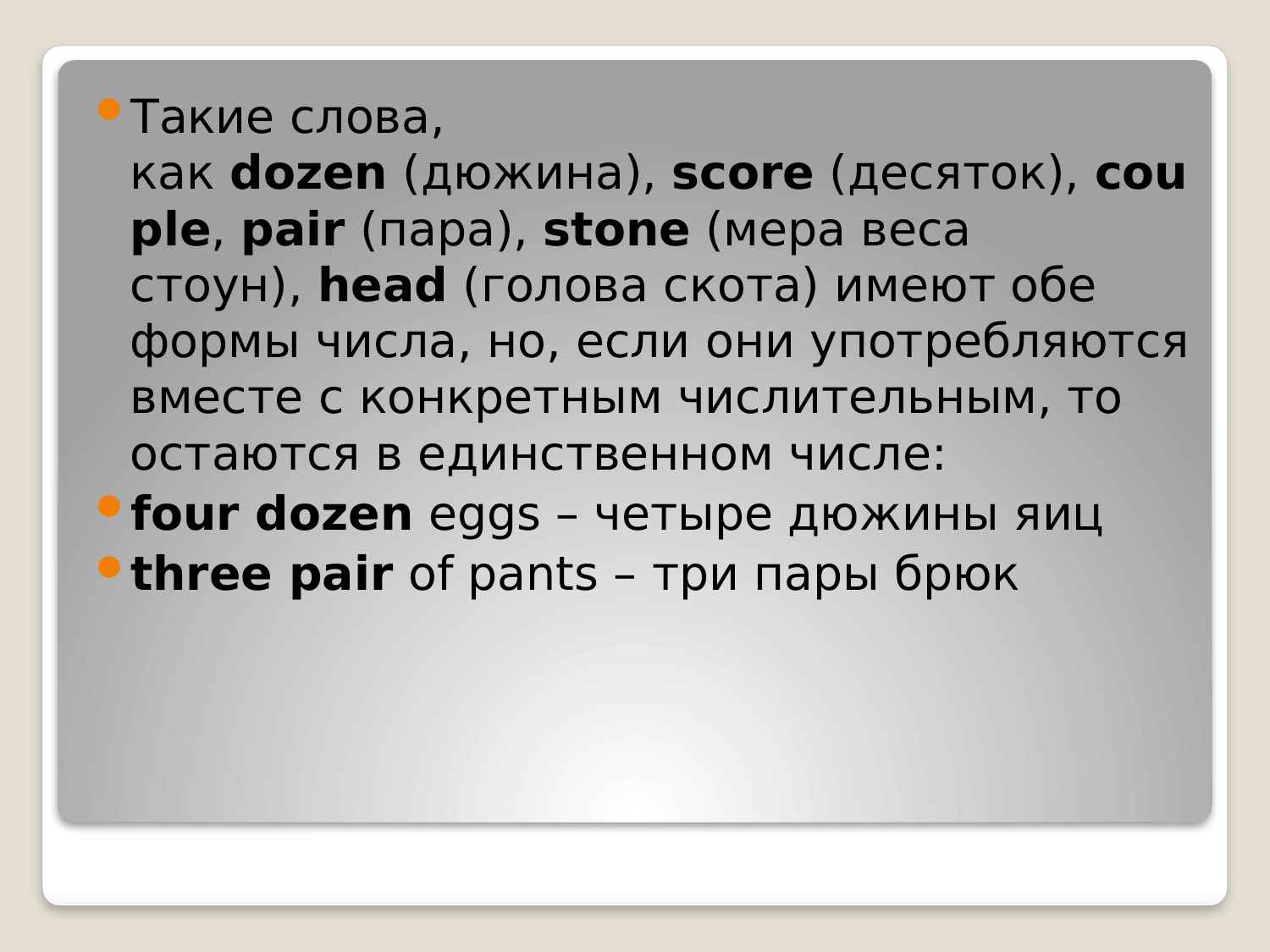

Такие слова, как dozen (дюжина), score (десяток), couple, pair (пара), stone (мера веса стоун), head (голова скота) имеют обе формы числа, но, если они употребляются вместе с конкретным числительным, то остаются в единственном числе:
four dozen eggs – четыре дюжины яиц
three pair of pants – три пары брюк

#